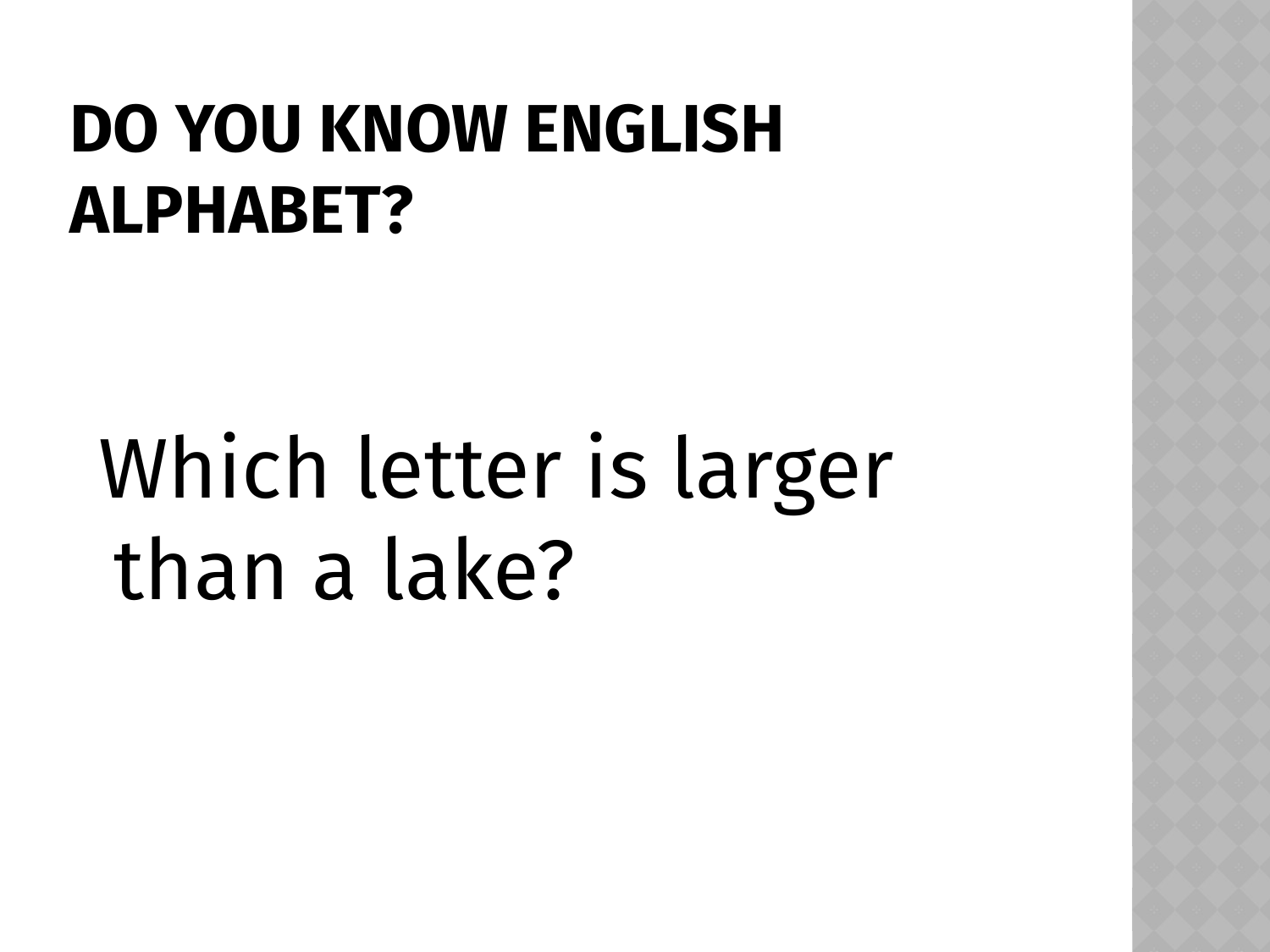

# DO YOU KNOW ENGLISH ALPHABET?

 Which letter is larger than a lake?